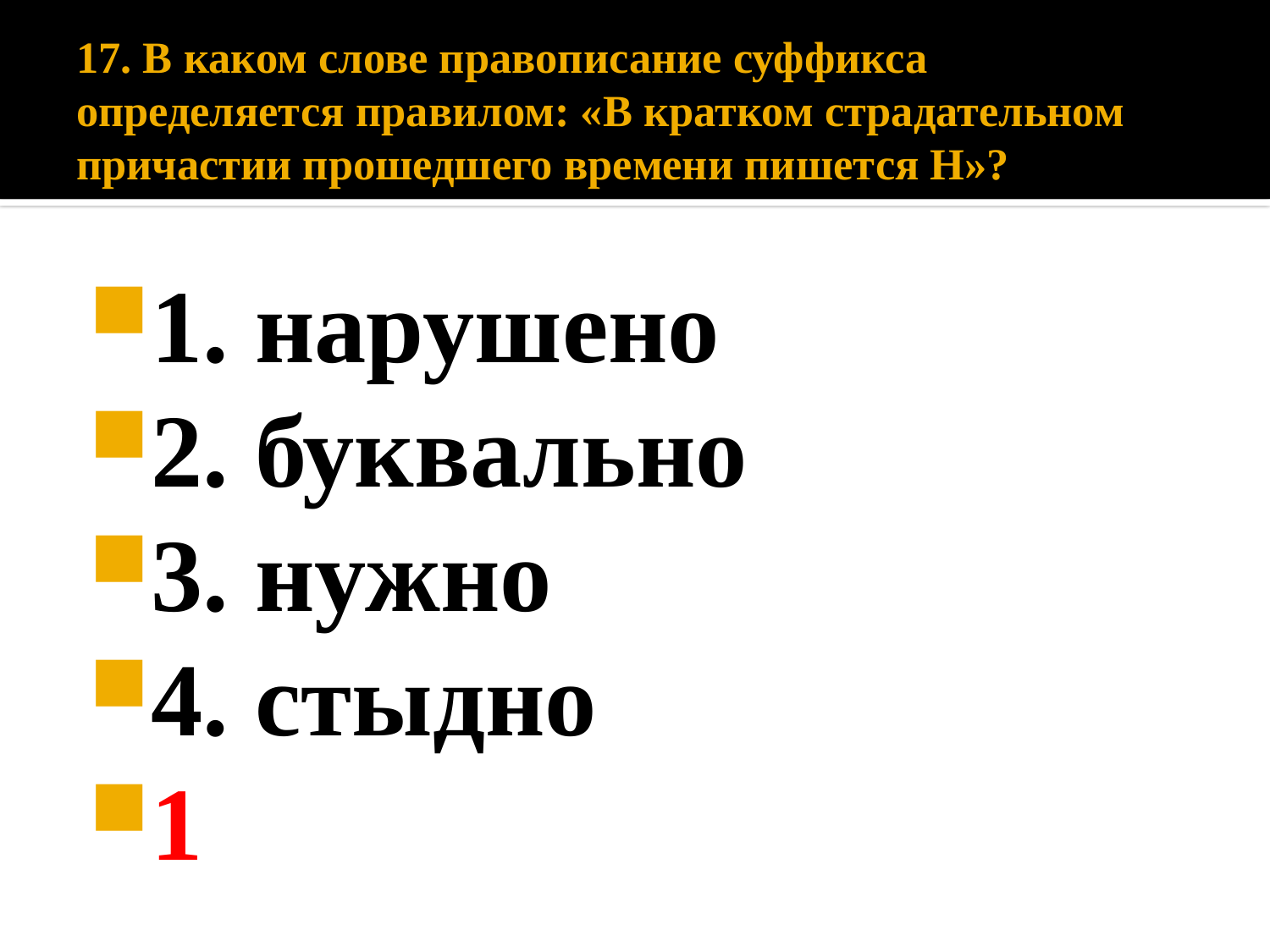

# 17. В каком слове правописание суффикса определяется правилом: «В кратком страдательном причастии прошедшего времени пишется Н»?
1. нарушено
2. буквально
3. нужно
4. стыдно
1